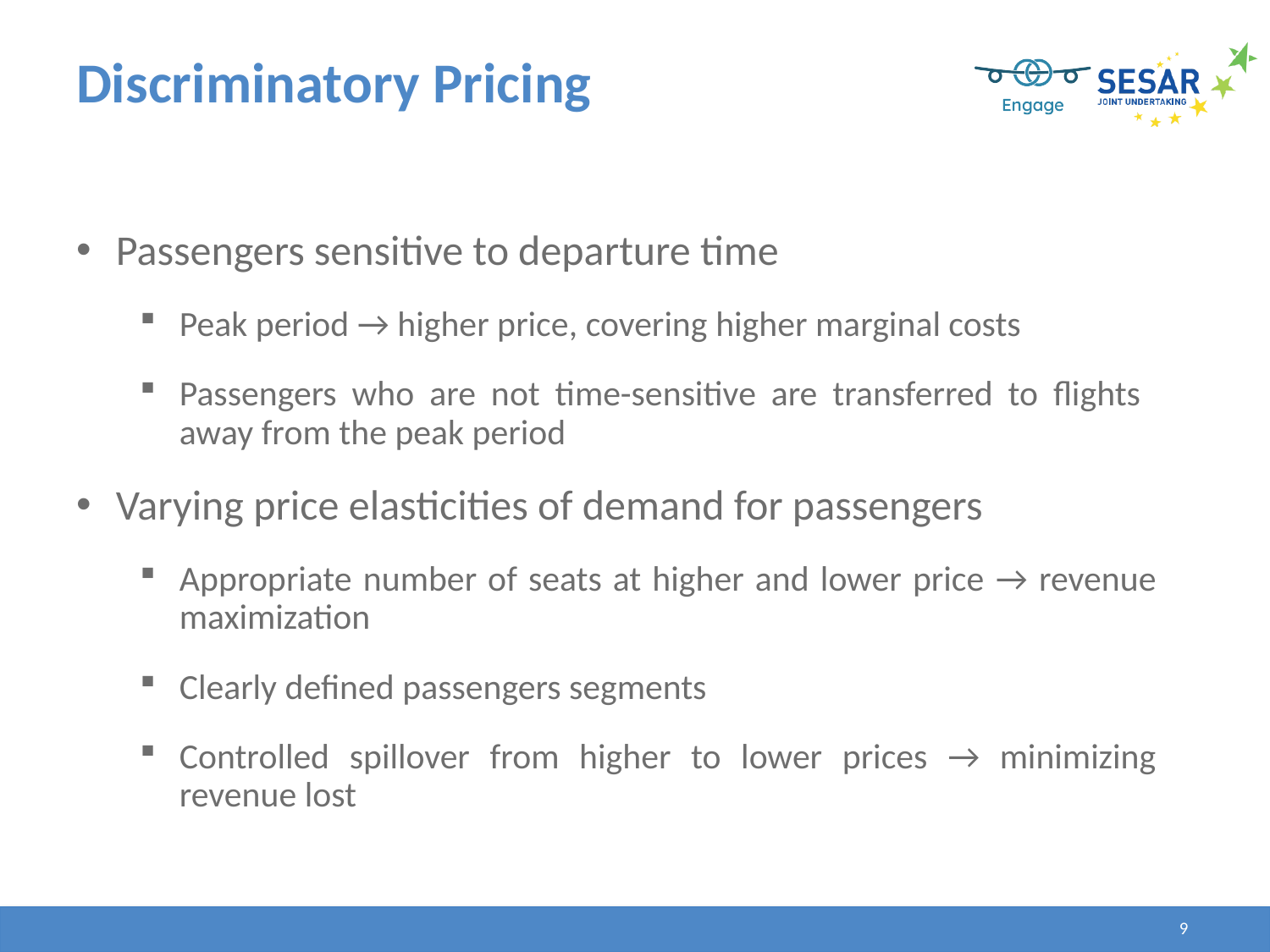

# Discriminatory Pricing
Passengers sensitive to departure time
Peak period → higher price, covering higher marginal costs
Passengers who are not time-sensitive are transferred to flights  away from the peak period
Varying price elasticities of demand for passengers
Appropriate number of seats at higher and lower price → revenue maximization
Clearly defined passengers segments
Controlled spillover from higher to lower prices → minimizing revenue lost
9